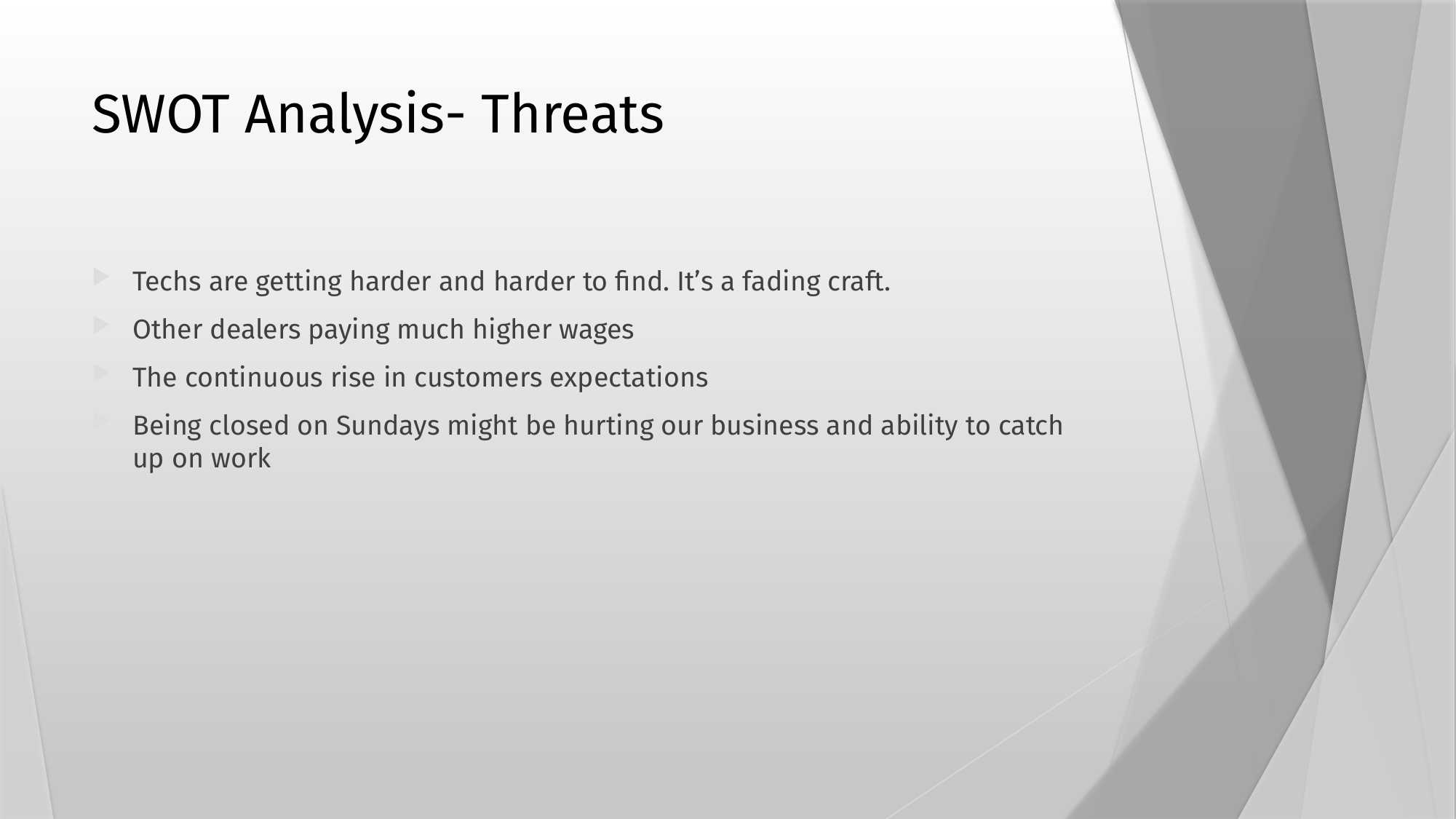

# SWOT Analysis- Threats
Techs are getting harder and harder to find. It’s a fading craft.
Other dealers paying much higher wages
The continuous rise in customers expectations
Being closed on Sundays might be hurting our business and ability to catch up on work